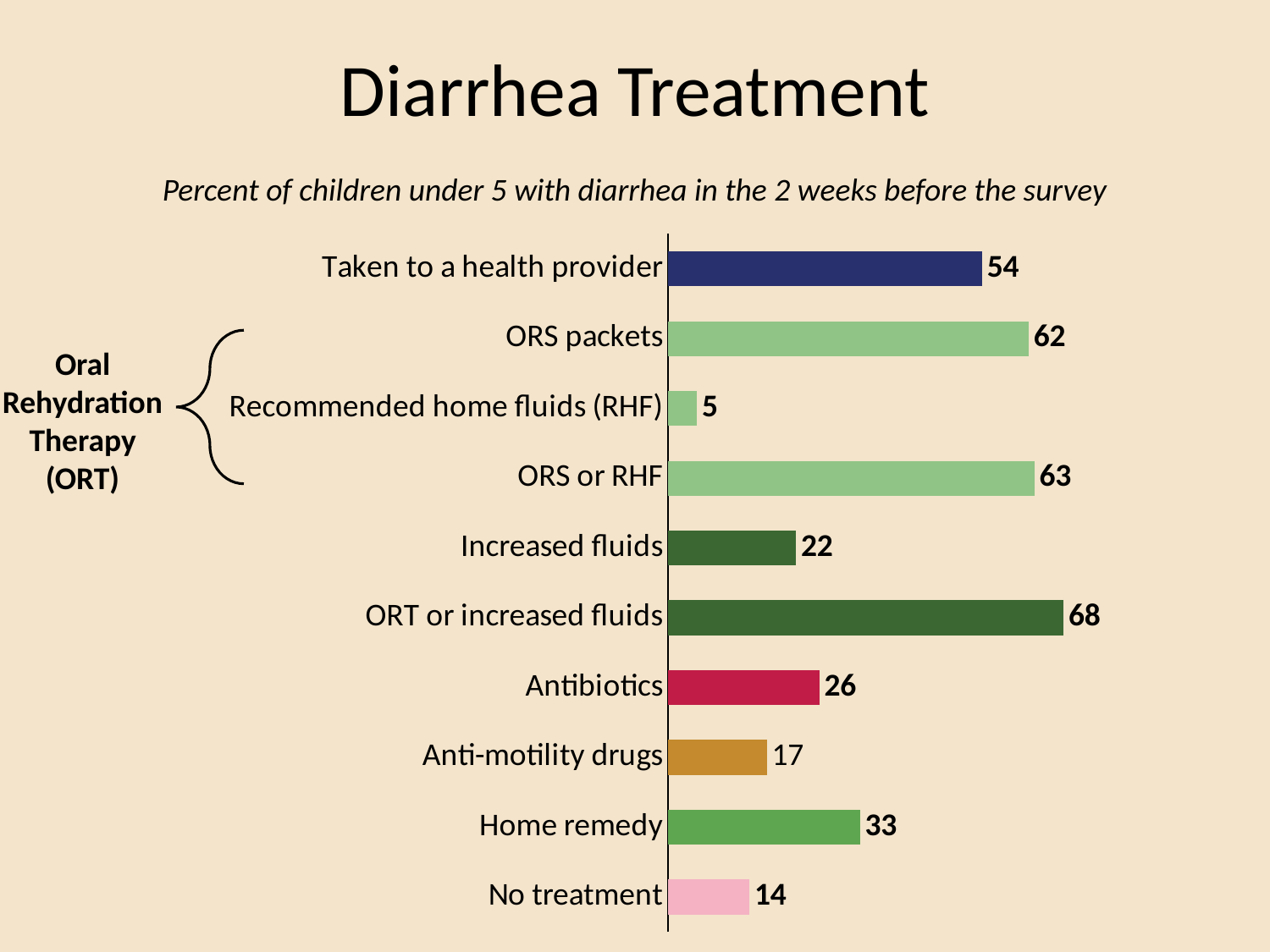

# Diarrhea Treatment
Percent of children under 5 with diarrhea in the 2 weeks before the survey

### Chart

| Category | Column1 |
|---|---|
| No treatment | 14.0 |
| Home remedy | 33.0 |
| Anti-motility drugs | 17.0 |
| Antibiotics | 26.0 |
| ORT or increased fluids | 68.0 |
| Increased fluids | 22.0 |
| ORS or RHF | 63.0 |
| Recommended home fluids (RHF) | 5.0 |
| ORS packets | 62.0 |
| Taken to a health provider | 54.0 |
Oral
Rehydration
Therapy (ORT)